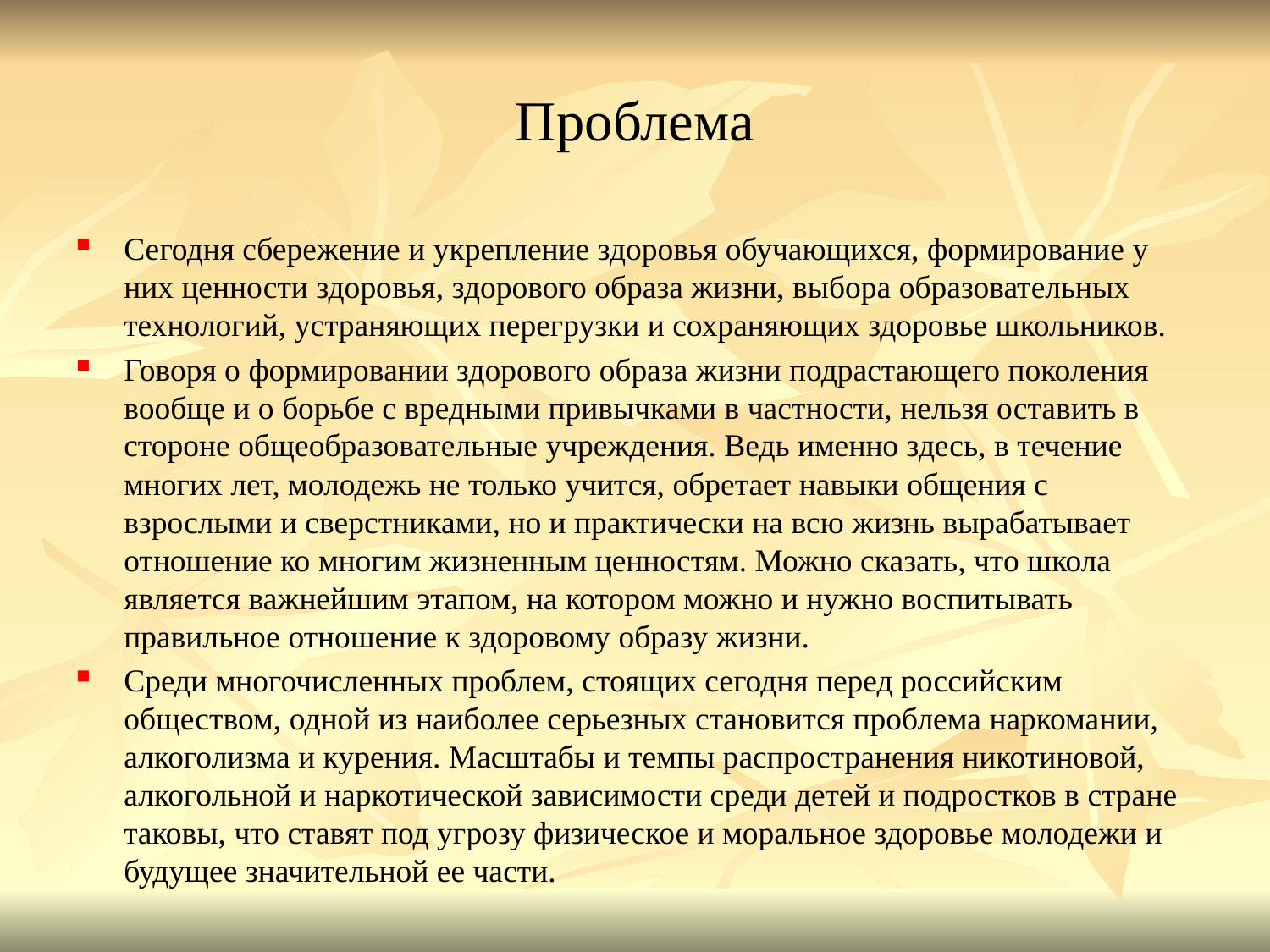

# Проблема
Сегодня сбережение и укрепление здоровья обучающихся, формирование у них ценности здоровья, здорового образа жизни, выбора образовательных технологий, устраняющих перегрузки и сохраняющих здоровье школьников.
Говоря о формировании здорового образа жизни подрастающего поколения вообще и о борьбе с вредными привычками в частности, нельзя оставить в стороне общеобразовательные учреждения. Ведь именно здесь, в течение многих лет, молодежь не только учится, обретает навыки общения с взрослыми и сверстниками, но и практически на всю жизнь вырабатывает отношение ко многим жизненным ценностям. Можно сказать, что школа является важнейшим этапом, на котором можно и нужно воспитывать правильное отношение к здоровому образу жизни.
Среди многочисленных проблем, стоящих сегодня перед российским обществом, одной из наиболее серьезных становится проблема наркомании, алкоголизма и курения. Масштабы и темпы распространения никотиновой, алкогольной и наркотической зависимости среди детей и подростков в стране таковы, что ставят под угрозу физическое и моральное здоровье молодежи и будущее значительной ее части.